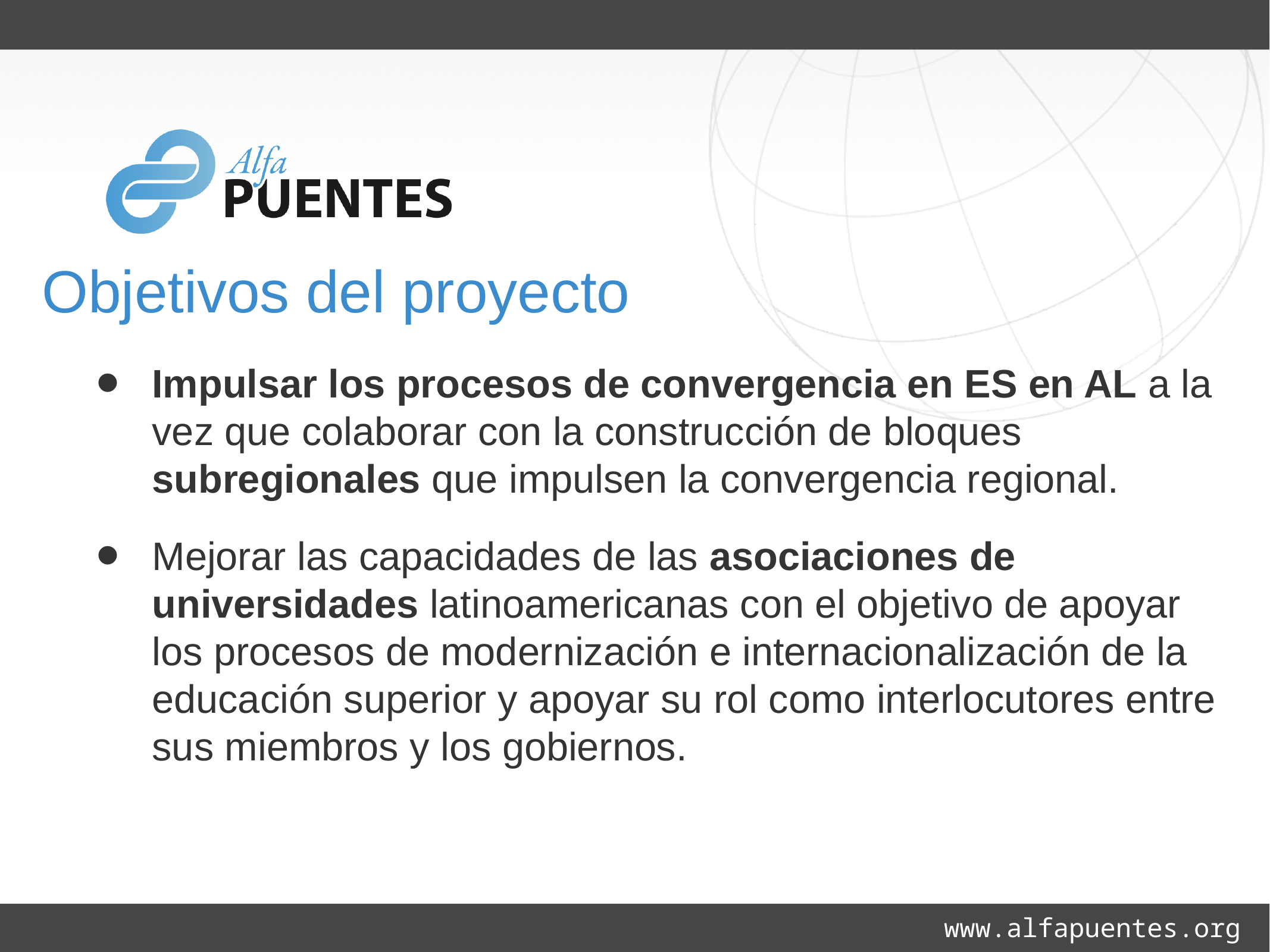

# Objetivos del proyecto
Impulsar los procesos de convergencia en ES en AL a la vez que colaborar con la construcción de bloques subregionales que impulsen la convergencia regional.
Mejorar las capacidades de las asociaciones de universidades latinoamericanas con el objetivo de apoyar los procesos de modernización e internacionalización de la educación superior y apoyar su rol como interlocutores entre sus miembros y los gobiernos.